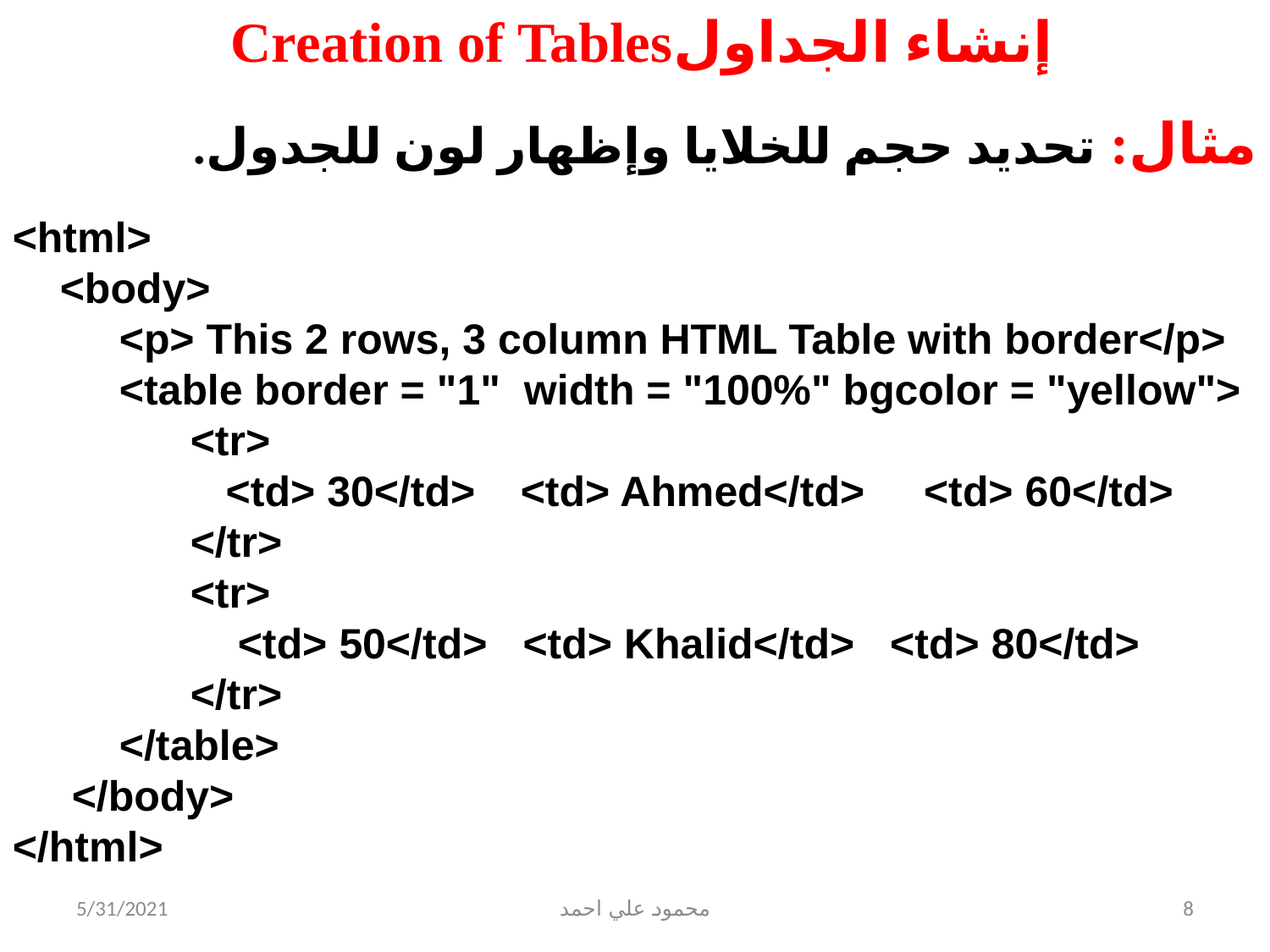

إنشاء الجداولCreation of Tables
مثال: تحديد حجم للخلايا وإظهار لون للجدول.
<html>
    <body>
         <p> This 2 rows, 3 column HTML Table with border</p>
         <table border = "1"  width = "100%" bgcolor = "yellow">
               <tr>
                  <td> 30</td> 	<td> Ahmed</td>     <td> 60</td>
               </tr>
               <tr>
                   <td> 50</td>   <td> Khalid</td>   <td> 80</td>
               </tr>
         </table>
     </body>
</html>
5/31/2021
محمود علي احمد
8